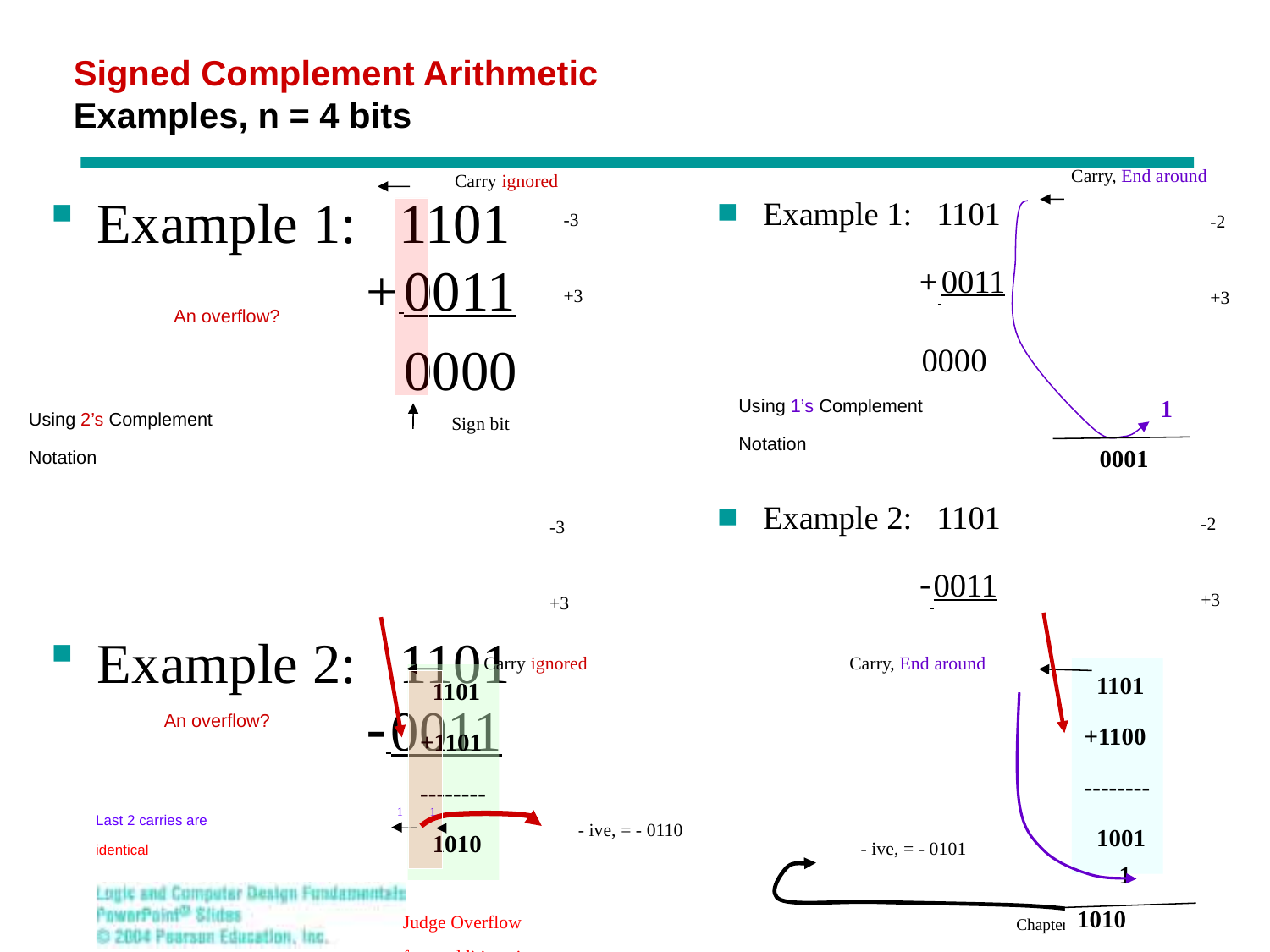

# Signed Complement Arithmetic Examples, n = 4 bits
Carry, End around
Carry ignored
Example 1:   1101
                   + 0011
                         0000

Example 2:   1101
                   − 0011

Example 1:   1101
                   + 0011
                         0000

Example 2:   1101
                   − 0011

-3

+3

-2

+3

An overflow?
1
Using 1’s Complement
Notation
Using 2’s Complement
Notation
Sign bit

0001

-2

+3
-3

+3

Carry ignored
Carry, End around
  1101
+1100
--------
  1001
  1101
+1101
--------
  1010

An overflow?
1
1
Last 2 carries are
identical
- ive, = - 0110

- ive, = - 0101

      1

  1010

Chapter 1            74
Judge Overflow
from addition signs